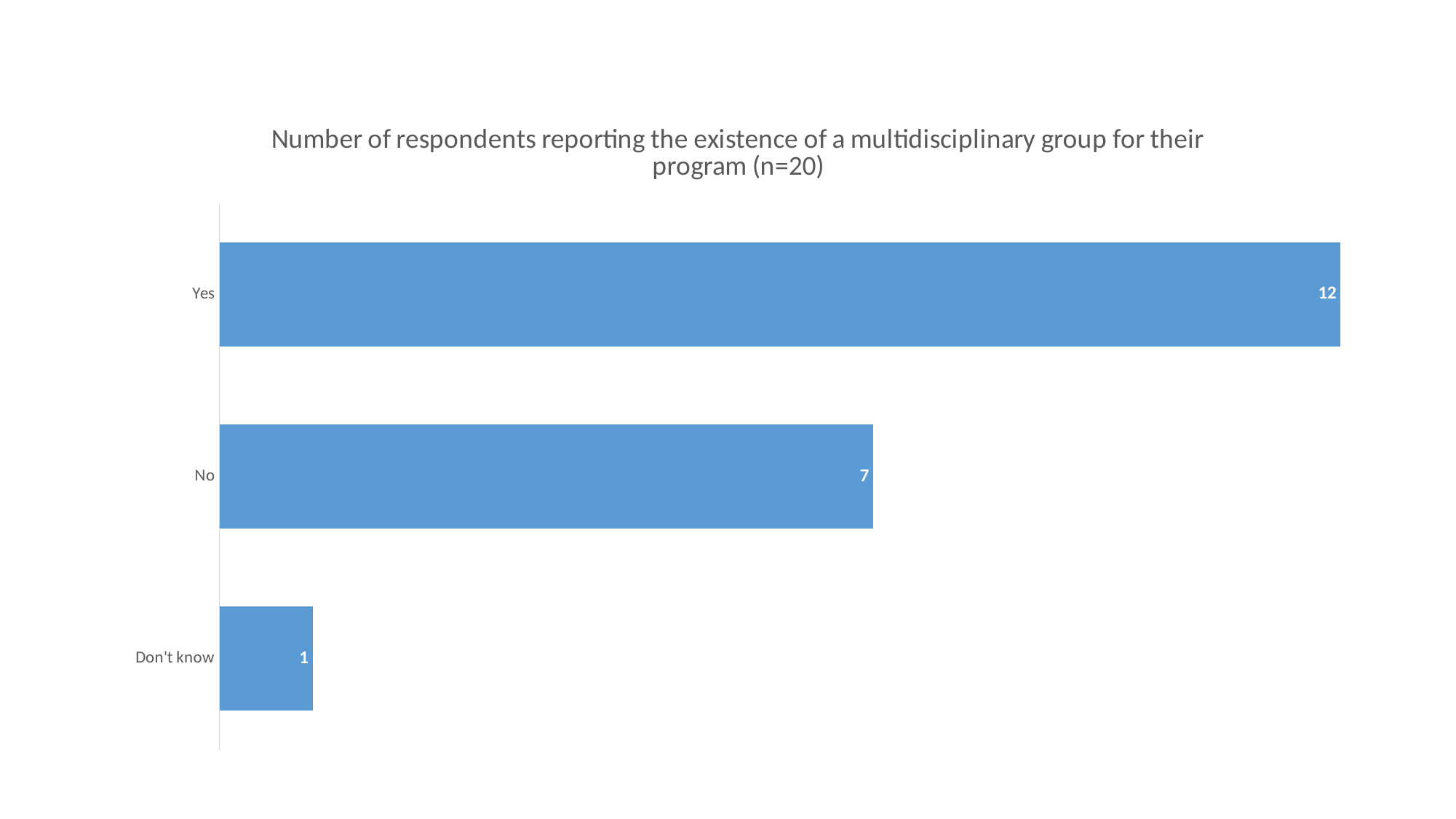

### Chart: Number of respondents reporting the existence of a multidisciplinary group for their program (n=20)

| Category |  |
|---|---|
| Yes | 12.0 |
| No | 7.0 |
| Don't know | 1.0 |